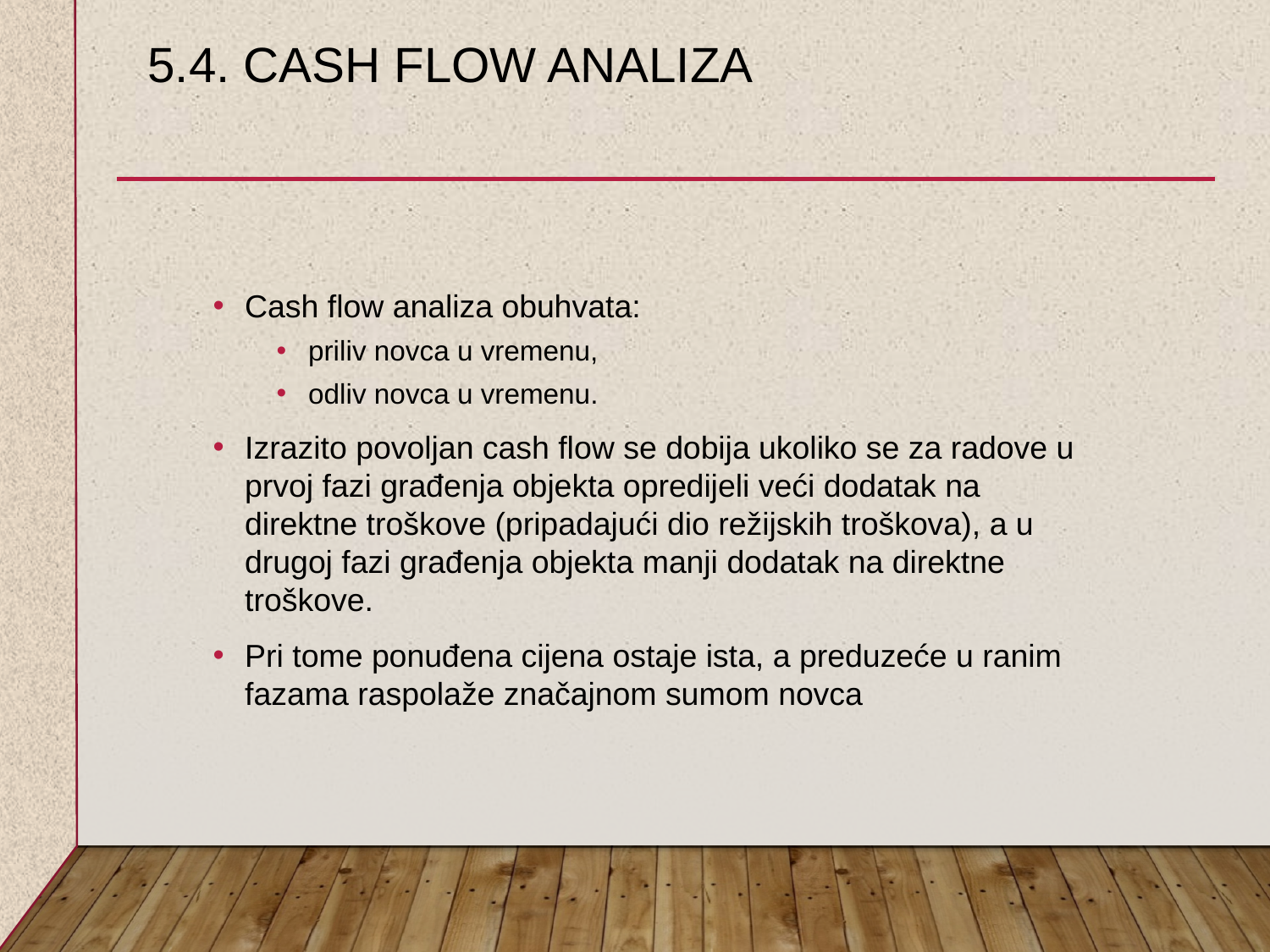

# 5.4. cash flow analiza
Cash flow analiza obuhvata:
priliv novca u vremenu,
odliv novca u vremenu.
Izrazito povoljan cash flow se dobija ukoliko se za radove u prvoj fazi građenja objekta opredijeli veći dodatak na direktne troškove (pripadajući dio režijskih troškova), a u drugoj fazi građenja objekta manji dodatak na direktne troškove.
Pri tome ponuđena cijena ostaje ista, a preduzeće u ranim fazama raspolaže značajnom sumom novca